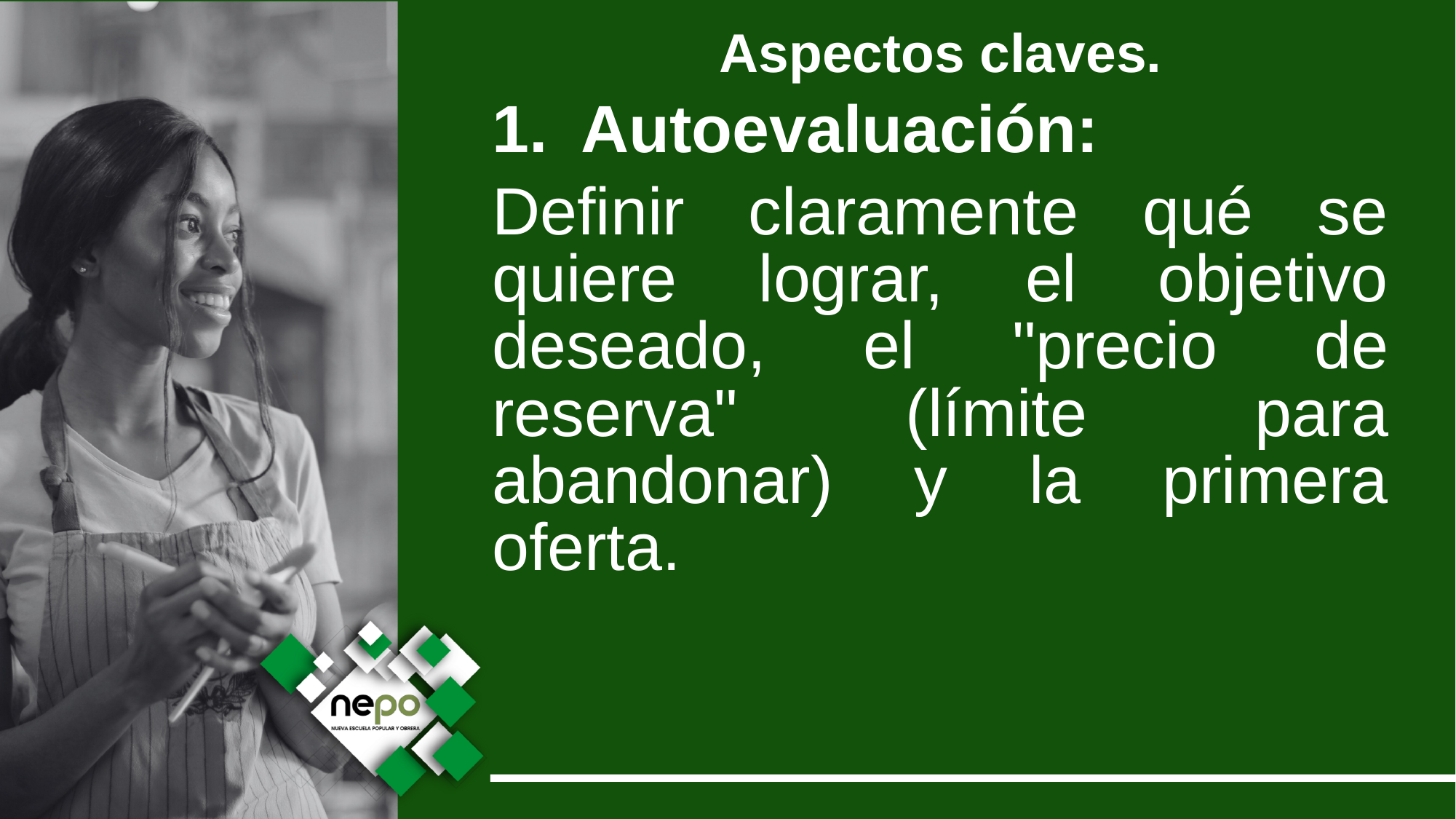

Aspectos claves.
Autoevaluación:
Definir claramente qué se quiere lograr, el objetivo deseado, el "precio de reserva" (límite para abandonar) y la primera oferta.